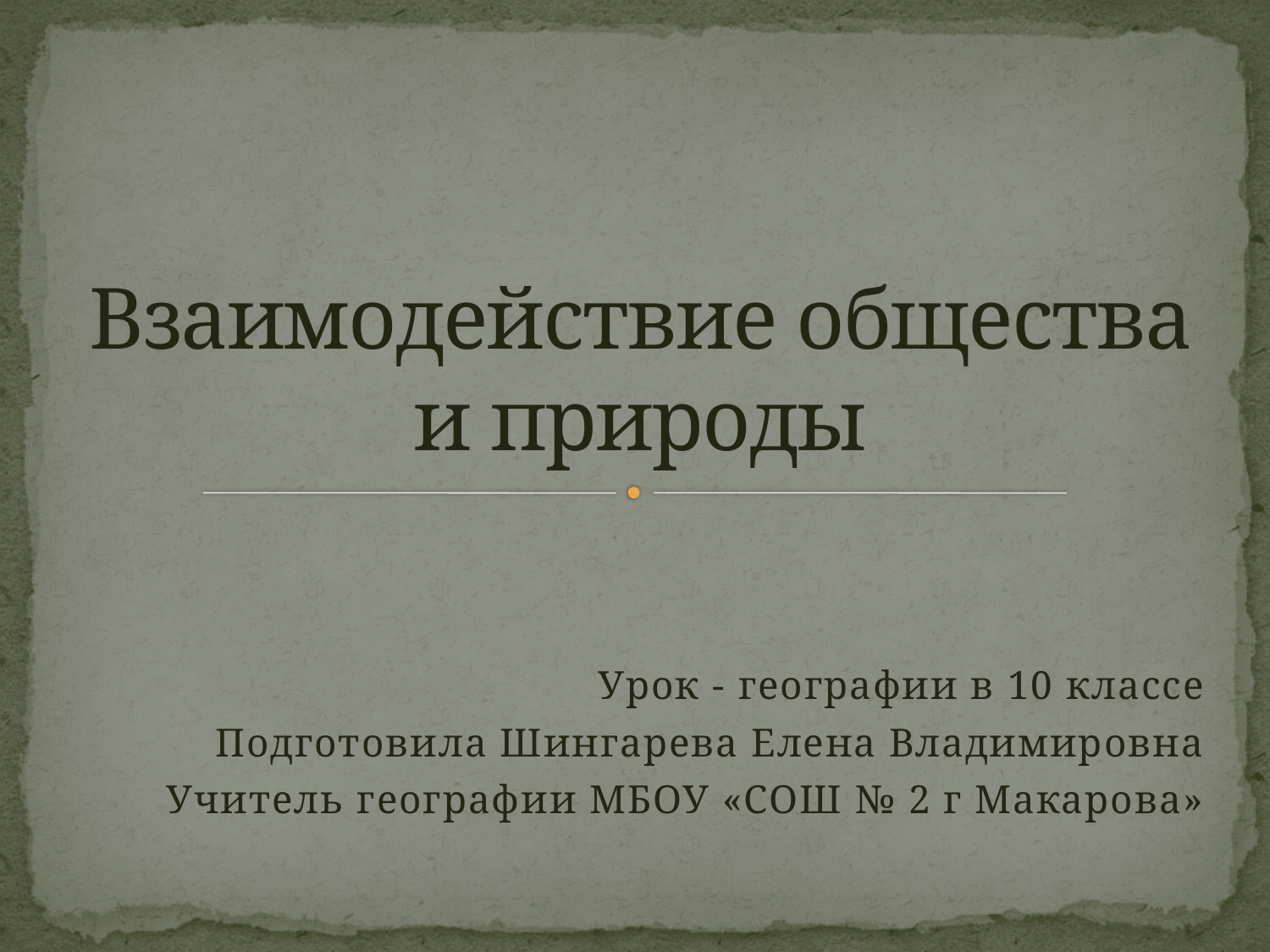

# Взаимодействие общества и природы
Урок - географии в 10 классе
Подготовила Шингарева Елена Владимировна
Учитель географии МБОУ «СОШ № 2 г Макарова»